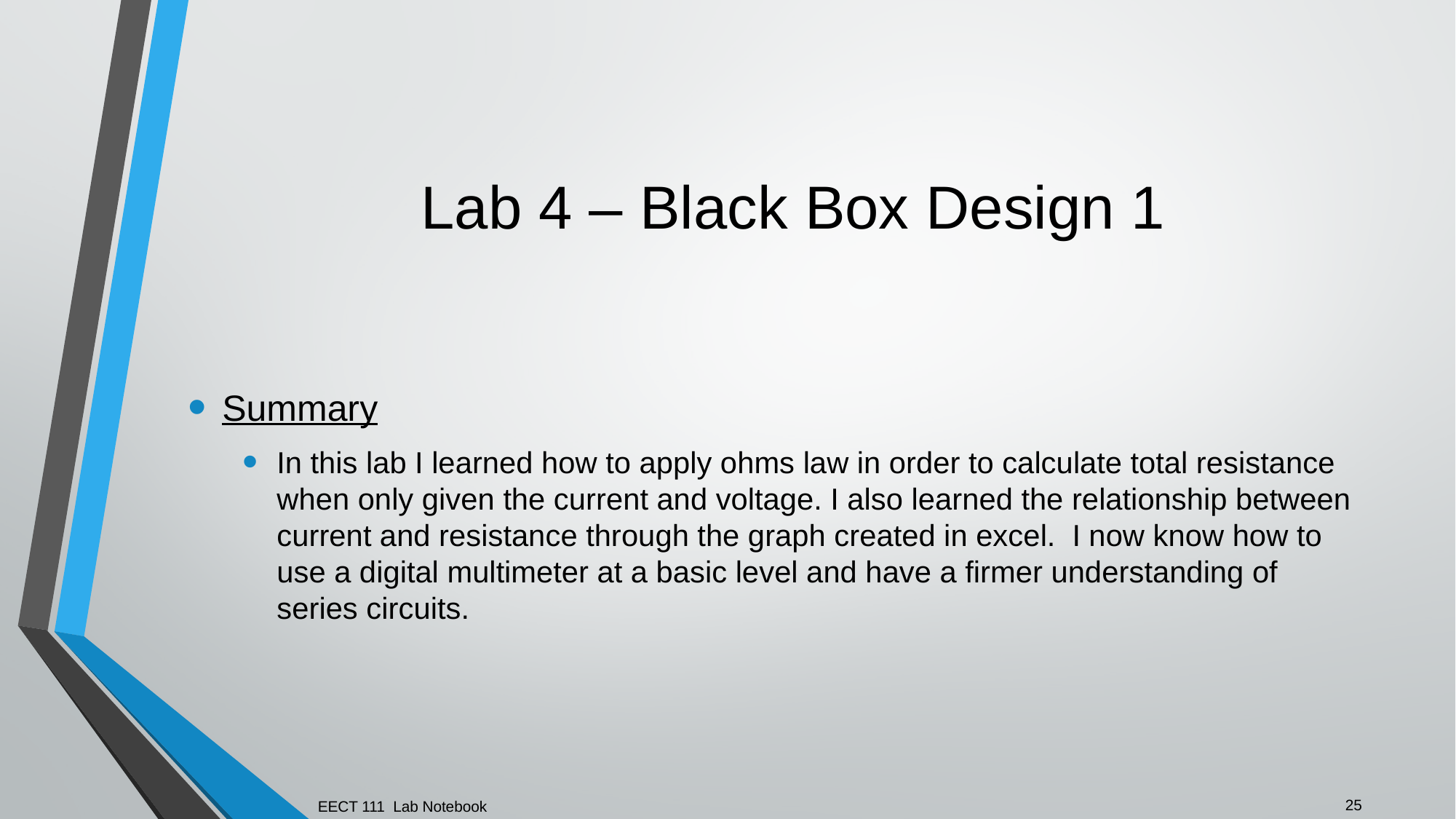

Lab 4 – Black Box Design 1
Summary
In this lab I learned how to apply ohms law in order to calculate total resistance when only given the current and voltage. I also learned the relationship between current and resistance through the graph created in excel.  I now know how to use a digital multimeter at a basic level and have a firmer understanding of series circuits.
25
EECT 111  Lab Notebook